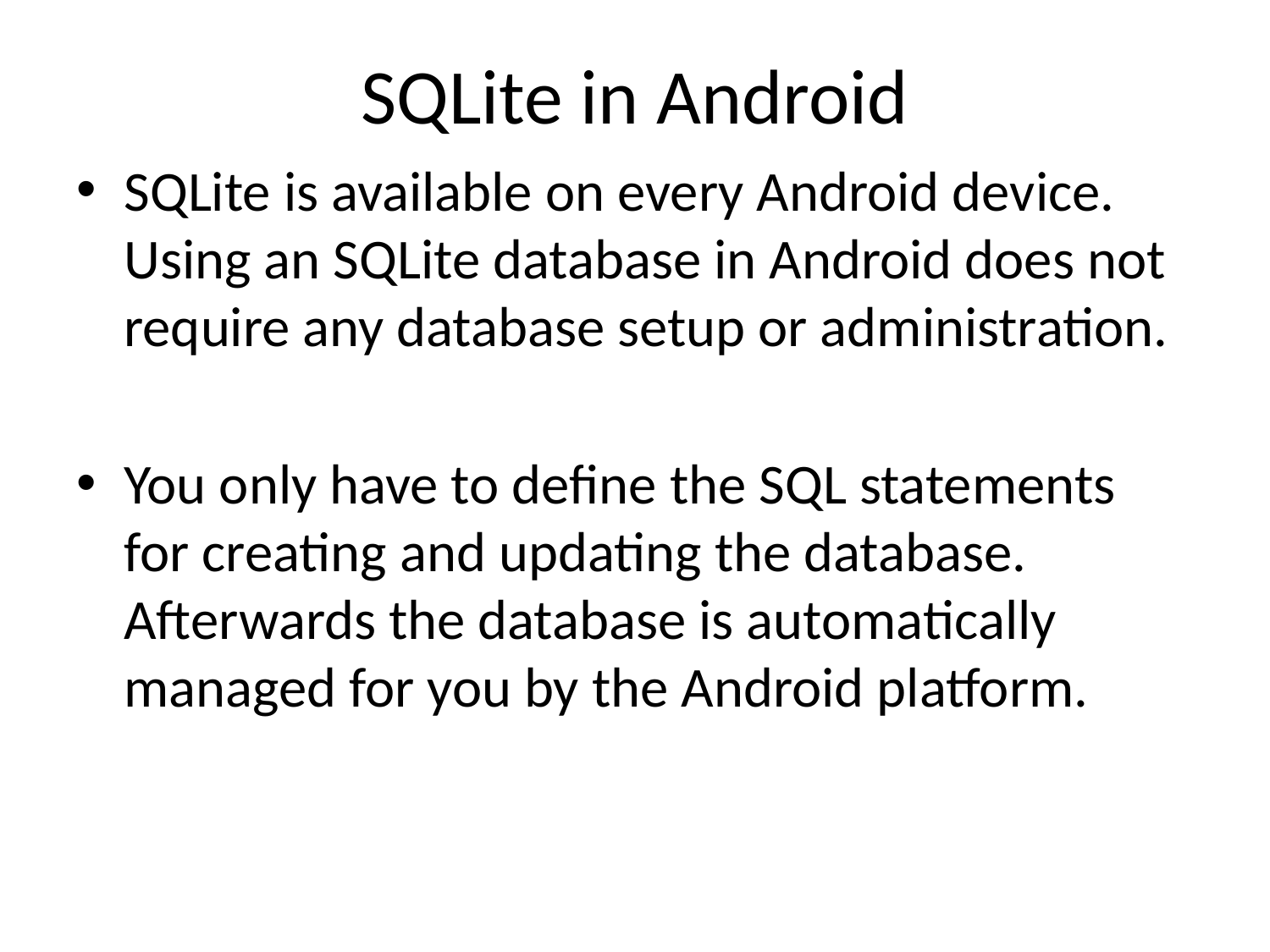

# SQLite in Android
SQLite is available on every Android device. Using an SQLite database in Android does not require any database setup or administration.

You only have to define the SQL statements for creating and updating the database. Afterwards the database is automatically managed for you by the Android platform.